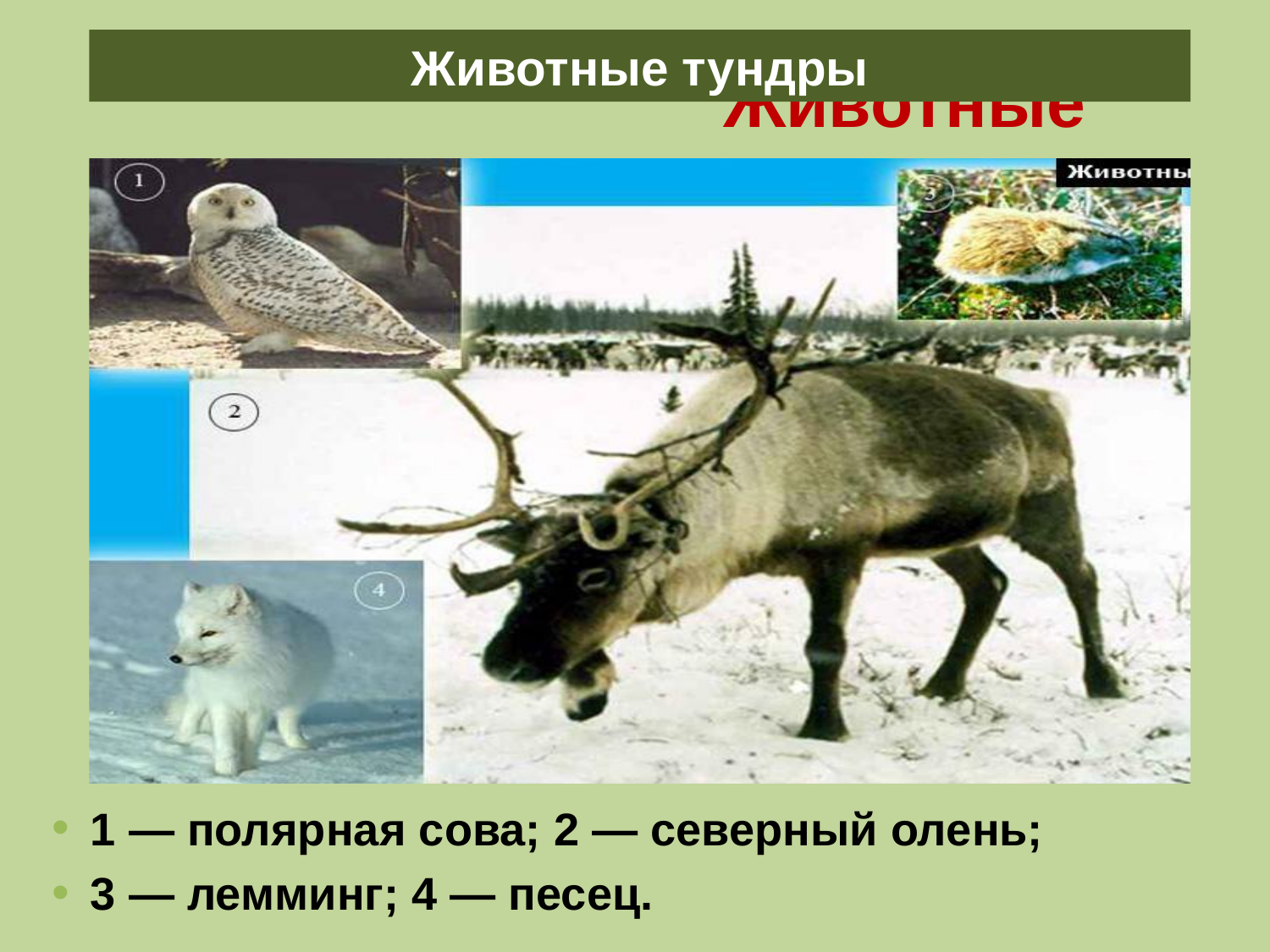

Животные тундры
# Животные тундры

1 — полярная сова; 2 — северный олень;
3 — лемминг; 4 — песец.